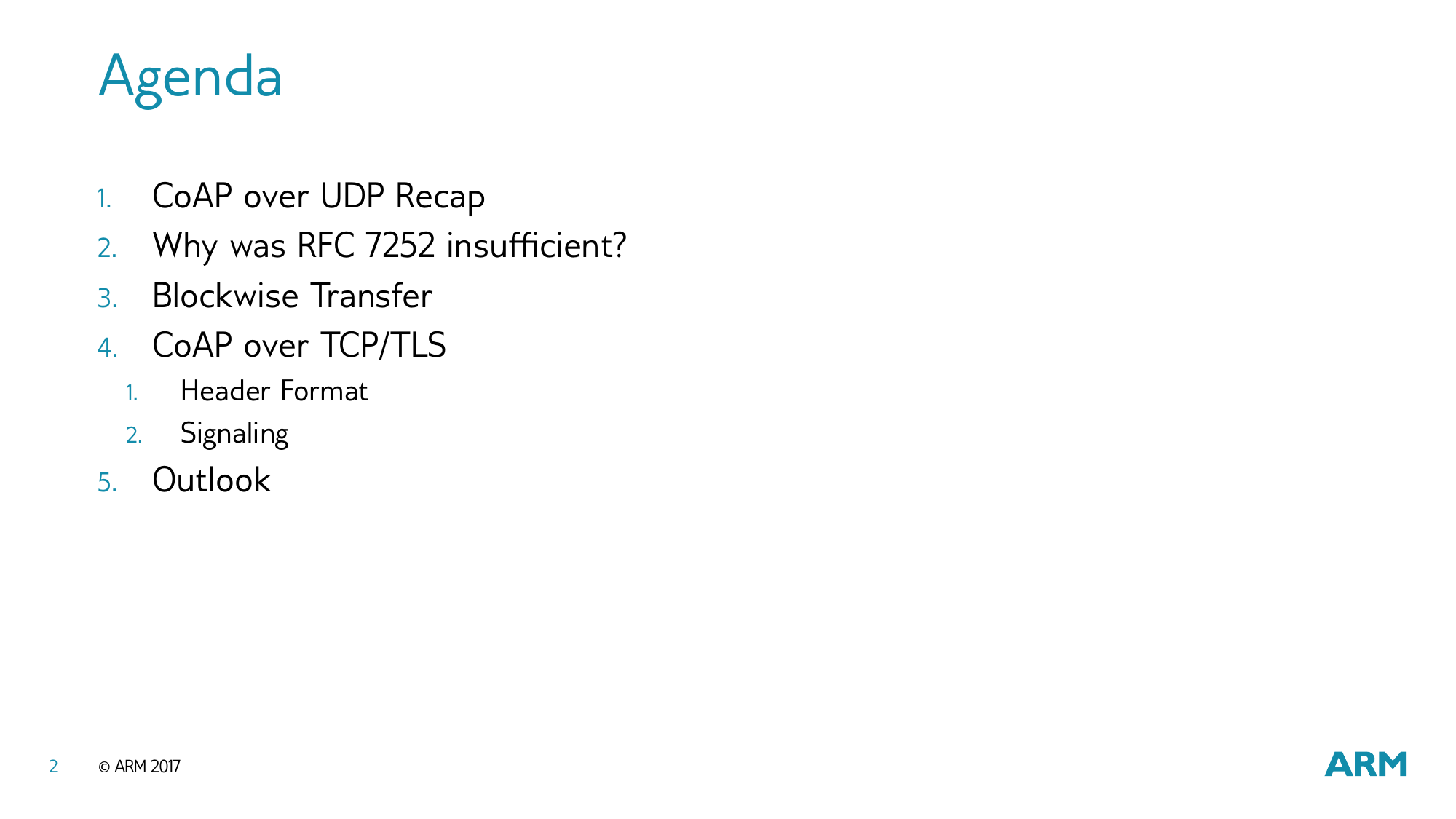

# Agenda
CoAP over UDP Recap
Why was RFC 7252 insufficient?
Blockwise Transfer
CoAP over TCP/TLS
Header Format
Signaling
Outlook